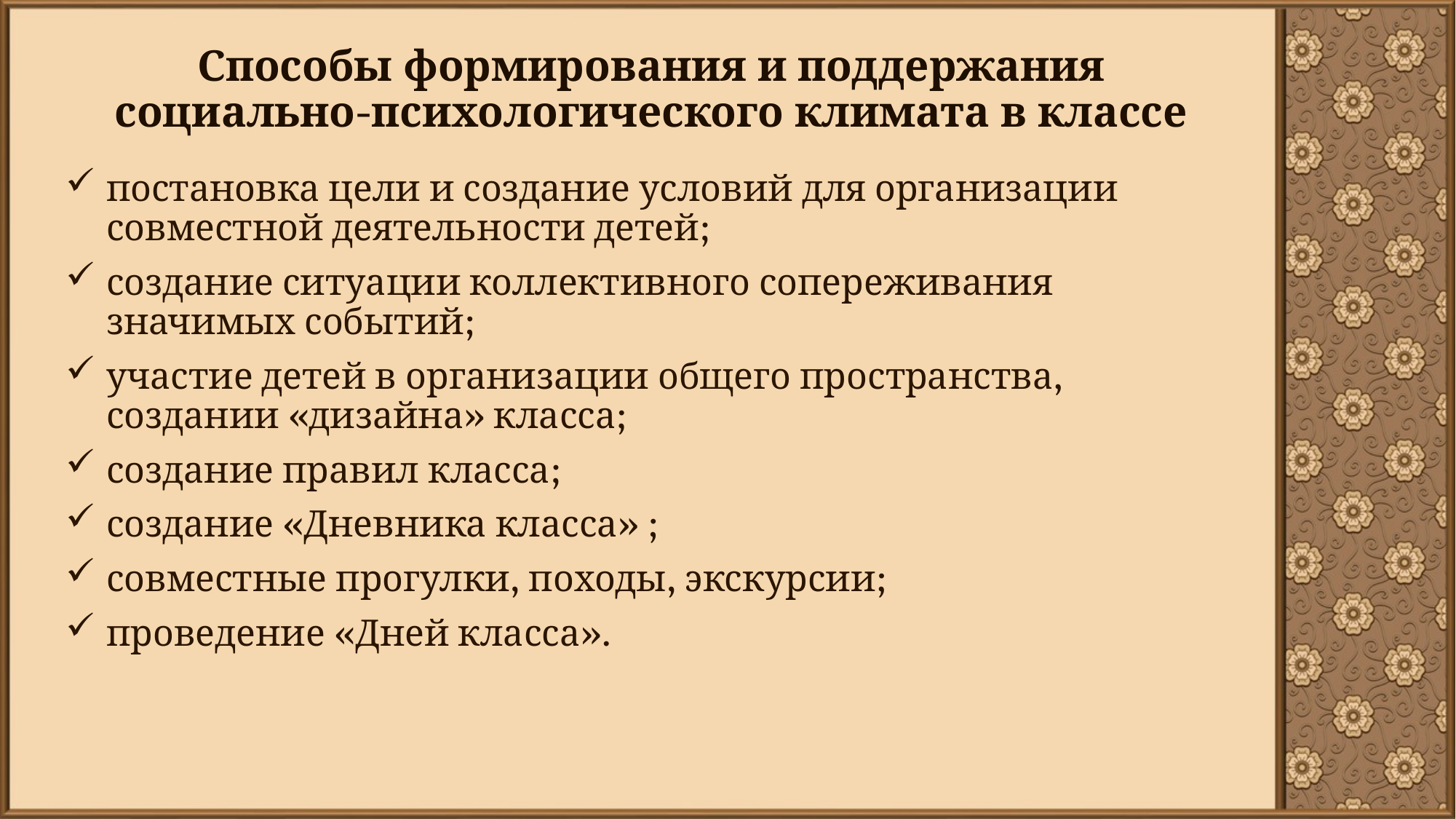

# Способы формирования и поддержания социально-психологического климата в классе
постановка цели и создание условий для организации совместной деятельности детей;
создание ситуации коллективного сопереживания значимых событий;
участие детей в организации общего пространства, создании «дизайна» класса;
создание правил класса;
создание «Дневника класса» ;
совместные прогулки, походы, экскурсии;
проведение «Дней класса».